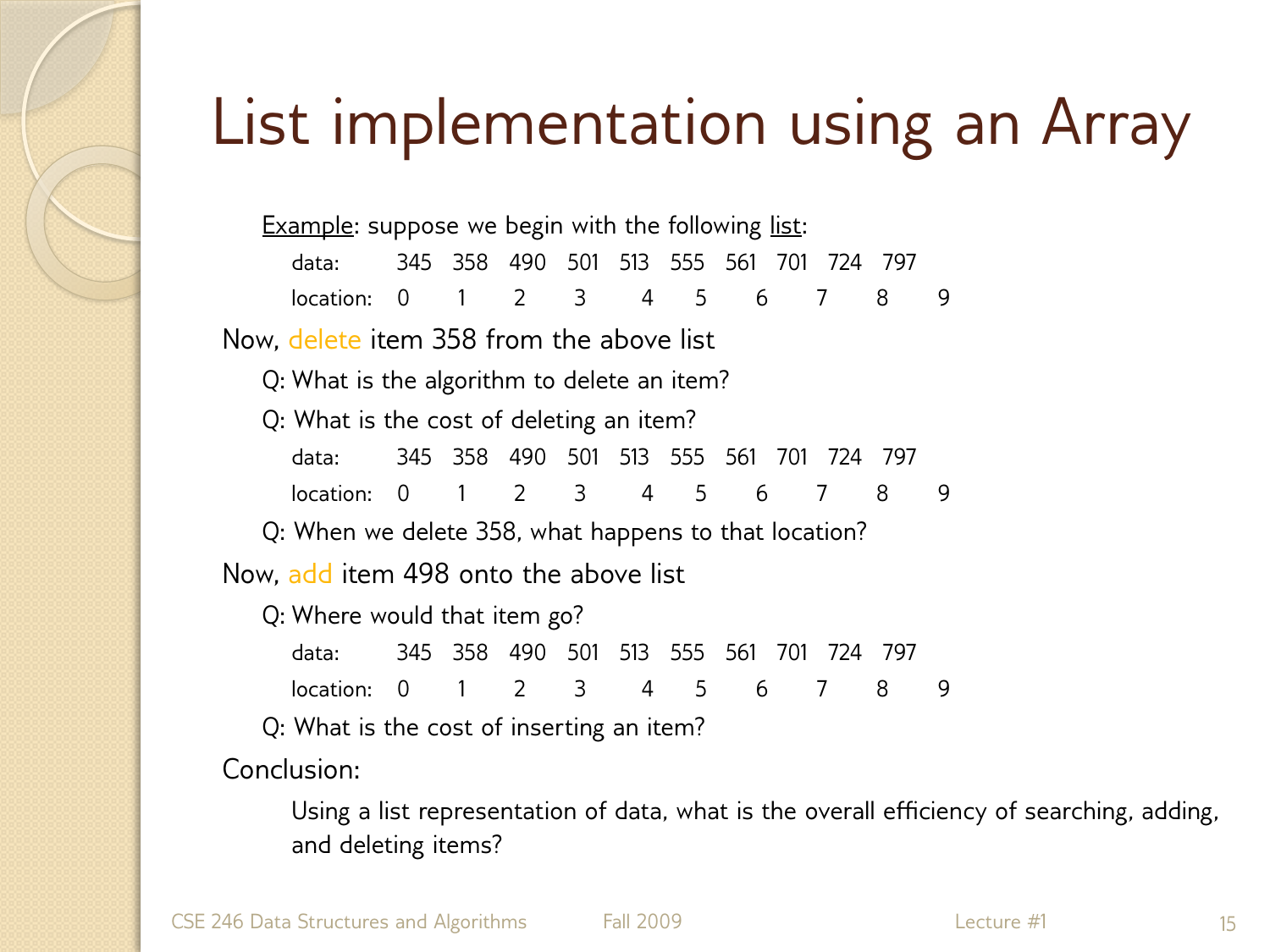

# List implementation using an Array
Example: suppose we begin with the following list:
		data:	345   358   490   501   513   555   561   701   724   797
		location:	0       1       2       3        4      5       6       7       8       9
Now, delete item 358 from the above list
Q:	What is the algorithm to delete an item?
Q: What is the cost of deleting an item?
		data:	345   358   490   501   513   555   561   701   724   797
		location:	0       1       2       3        4      5       6       7       8       9
Q: When we delete 358, what happens to that location?
Now, add item 498 onto the above list
Q:	Where would that item go?
		data:	345   358   490   501   513   555   561   701   724   797
		location:	0       1       2       3        4      5       6       7       8       9
Q: What is the cost of inserting an item?
Conclusion:
	Using a list representation of data, what is the overall efficiency of searching, adding, and deleting items?

CSE 246 Data Structures and Algorithms            Fall 2009                                           Lecture #1
15